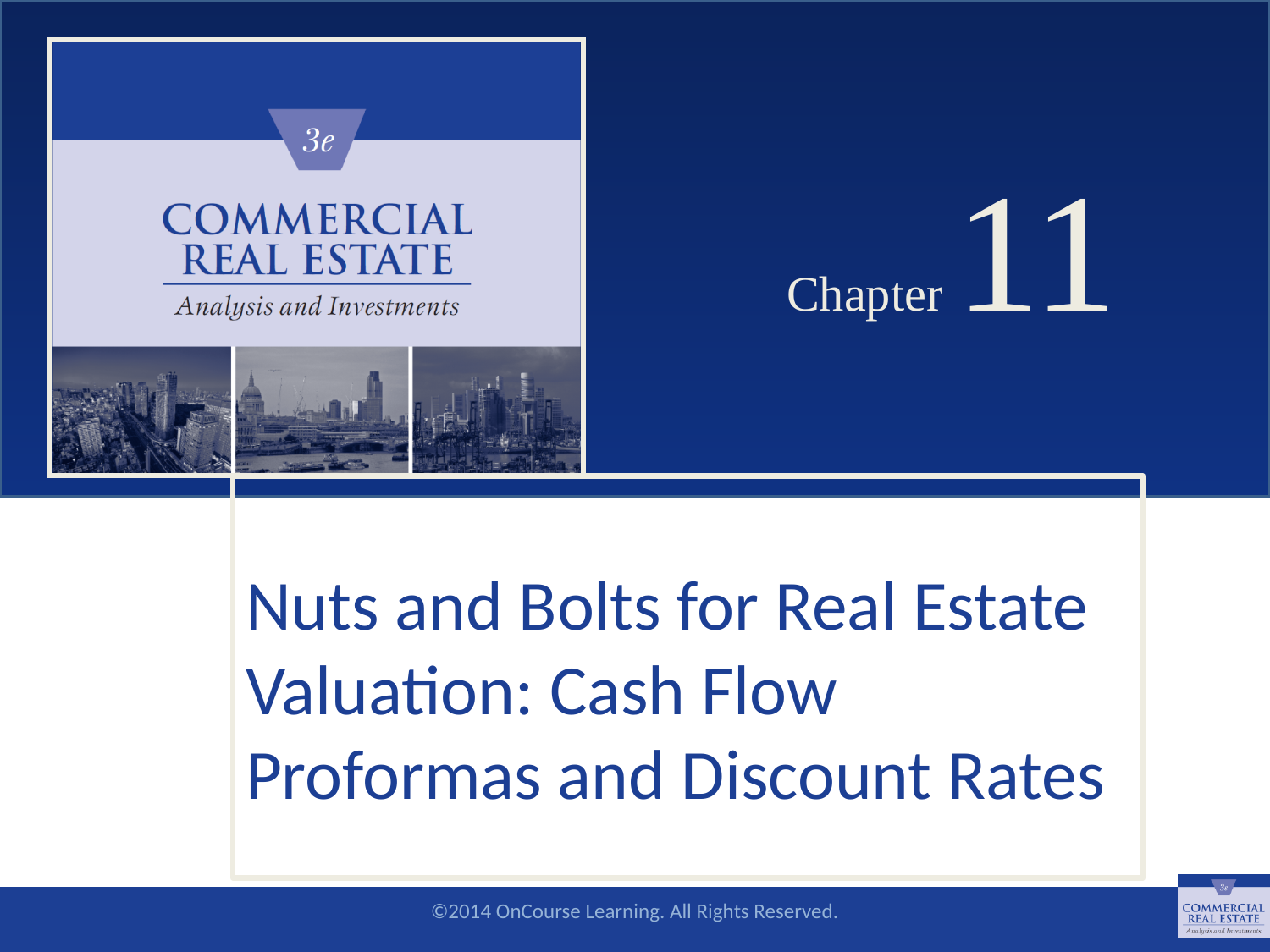

# Chapter 11
Nuts and Bolts for Real Estate Valuation: Cash Flow Proformas and Discount Rates
SLIDE 1